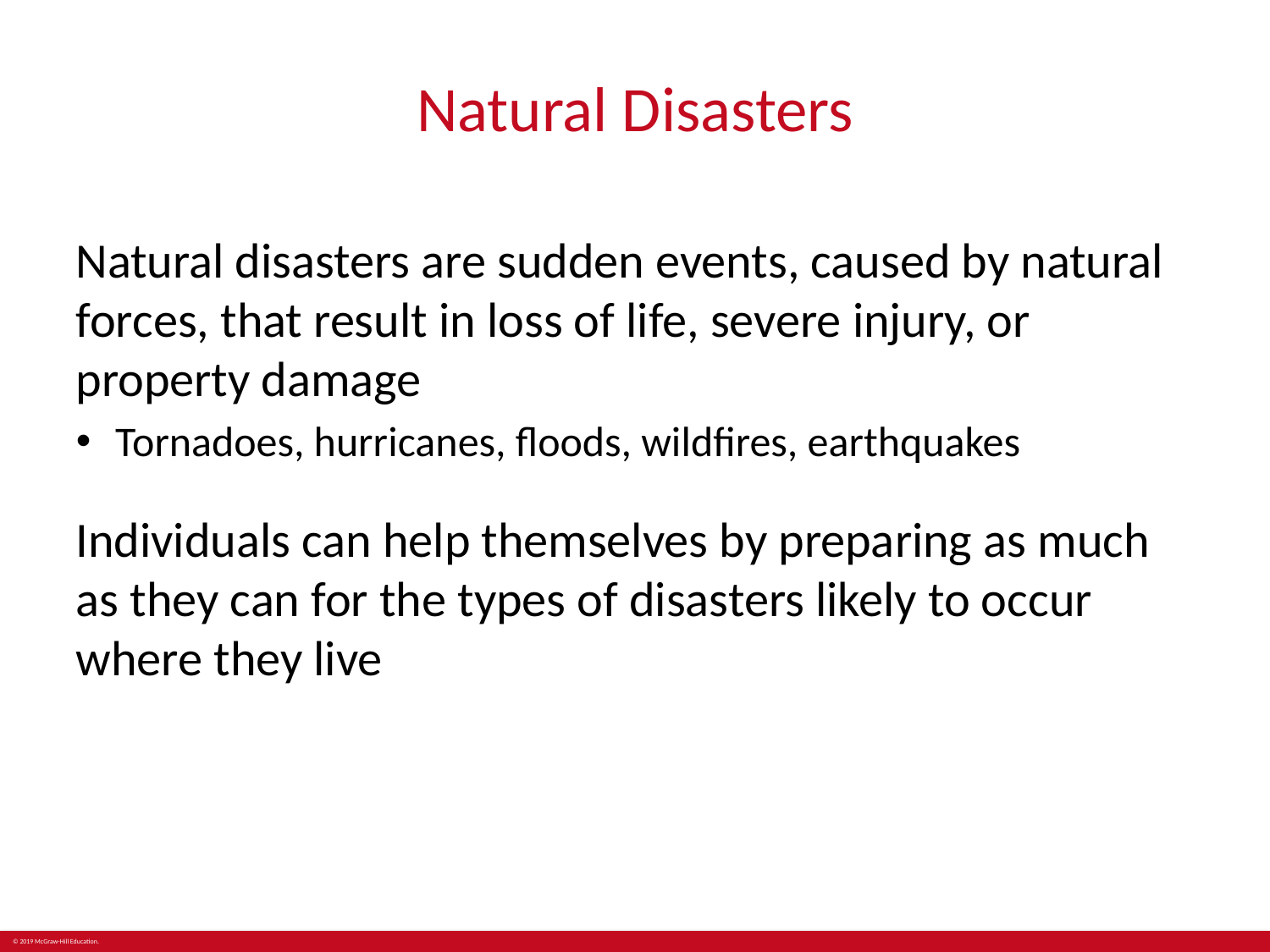

# Natural Disasters
Natural disasters are sudden events, caused by natural forces, that result in loss of life, severe injury, or property damage
Tornadoes, hurricanes, floods, wildfires, earthquakes
Individuals can help themselves by preparing as much as they can for the types of disasters likely to occur where they live